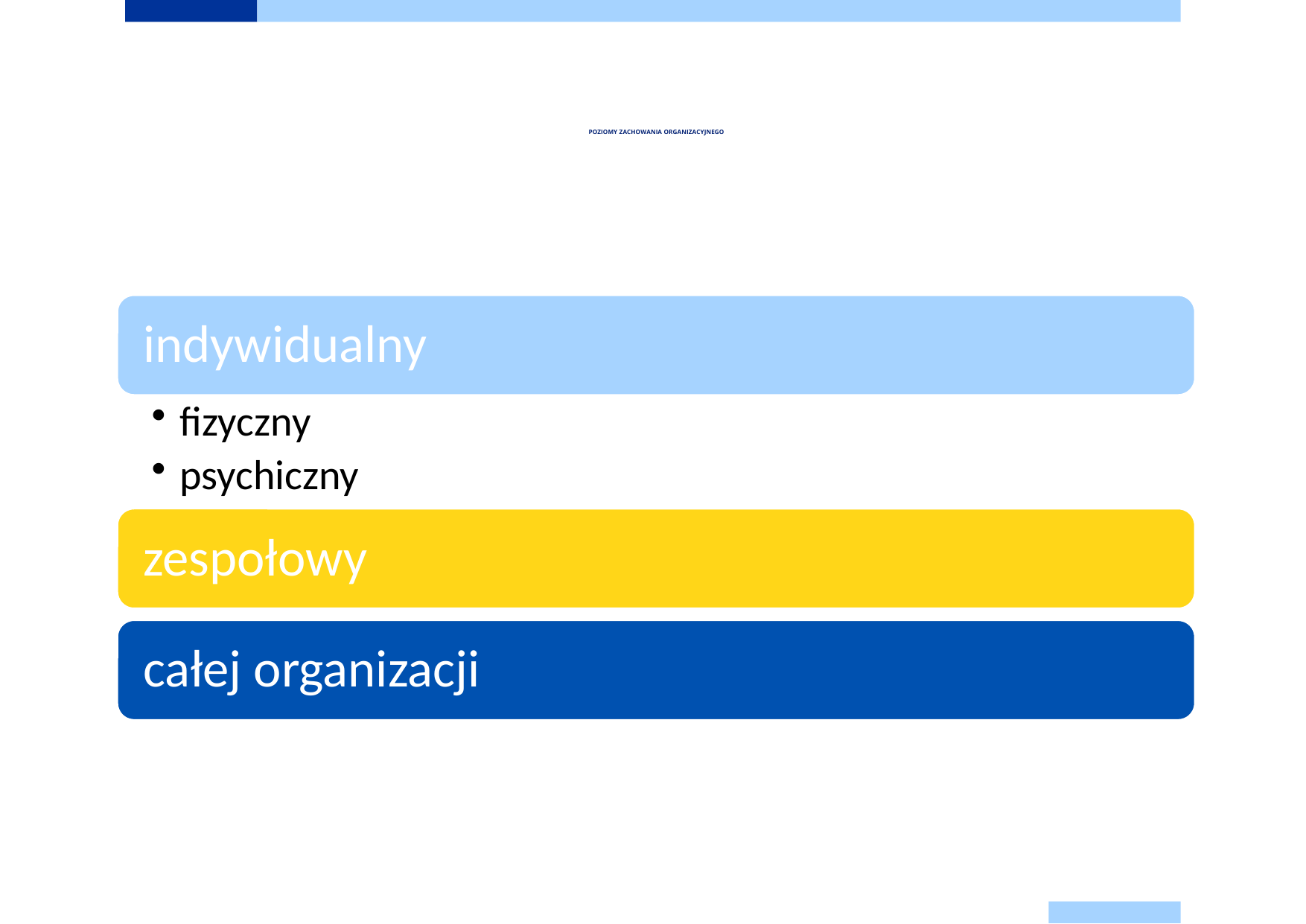

# POZIOMY ZACHOWANIA ORGANIZACYJNEGO
indywidualny
fizyczny
psychiczny
zespołowy
całej organizacji